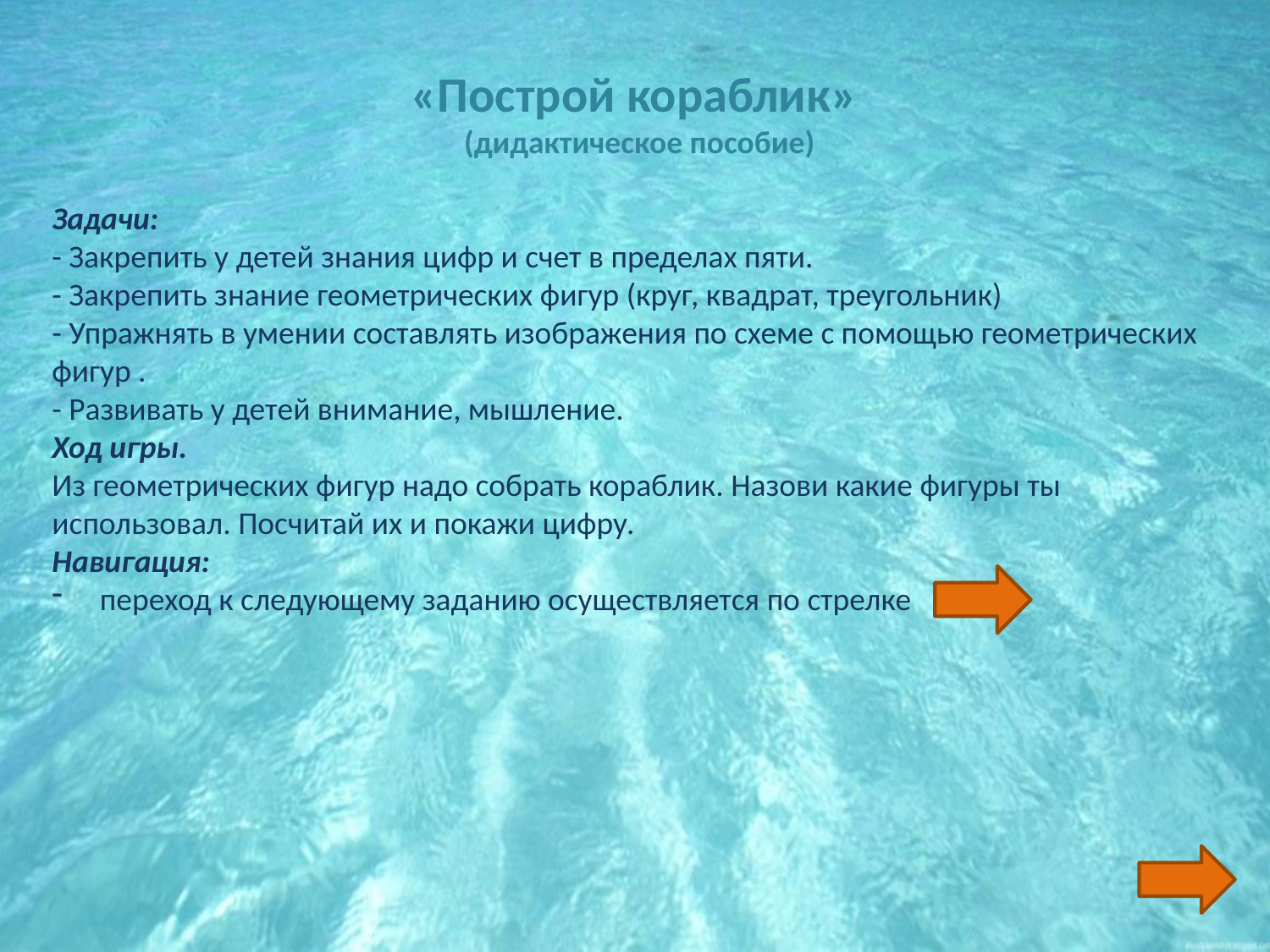

«Построй кораблик»
(дидактическое пособие)

Задачи:
- Закрепить у детей знания цифр и счет в пределах пяти.
- Закрепить знание геометрических фигур (круг, квадрат, треугольник)
- Упражнять в умении составлять изображения по схеме с помощью геометрических фигур .
- Развивать у детей внимание, мышление.
Ход игры.
Из геометрических фигур надо собрать кораблик. Назови какие фигуры ты использовал. Посчитай их и покажи цифру.
Навигация:
переход к следующему заданию осуществляется по стрелке